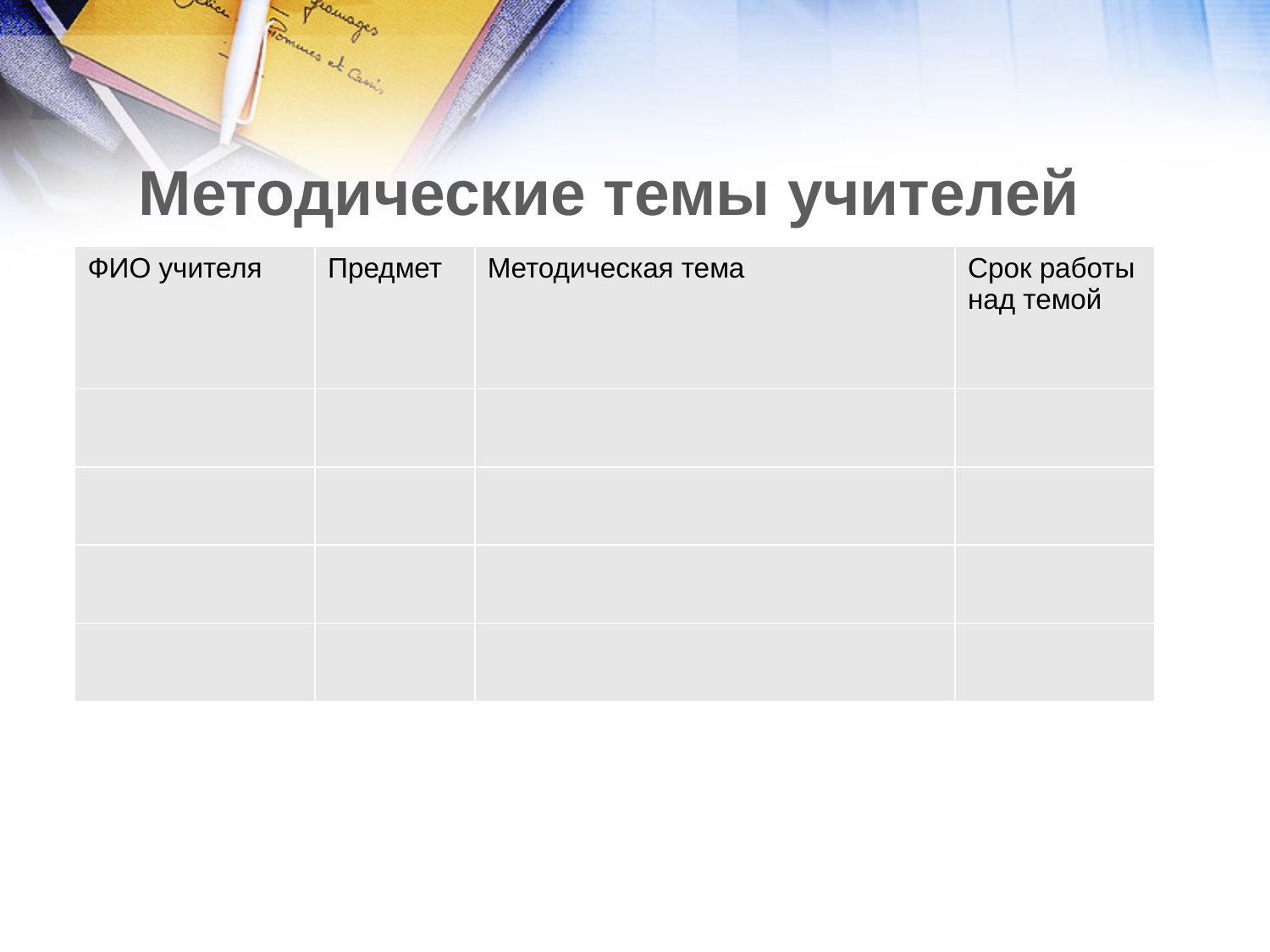

Методические темы учителей
| ФИО учителя | Предмет | Методическая тема | Срок работы над темой |
| --- | --- | --- | --- |
|  |  |  |  |
|  |  |  |  |
|  |  |  |  |
|  |  |  |  |